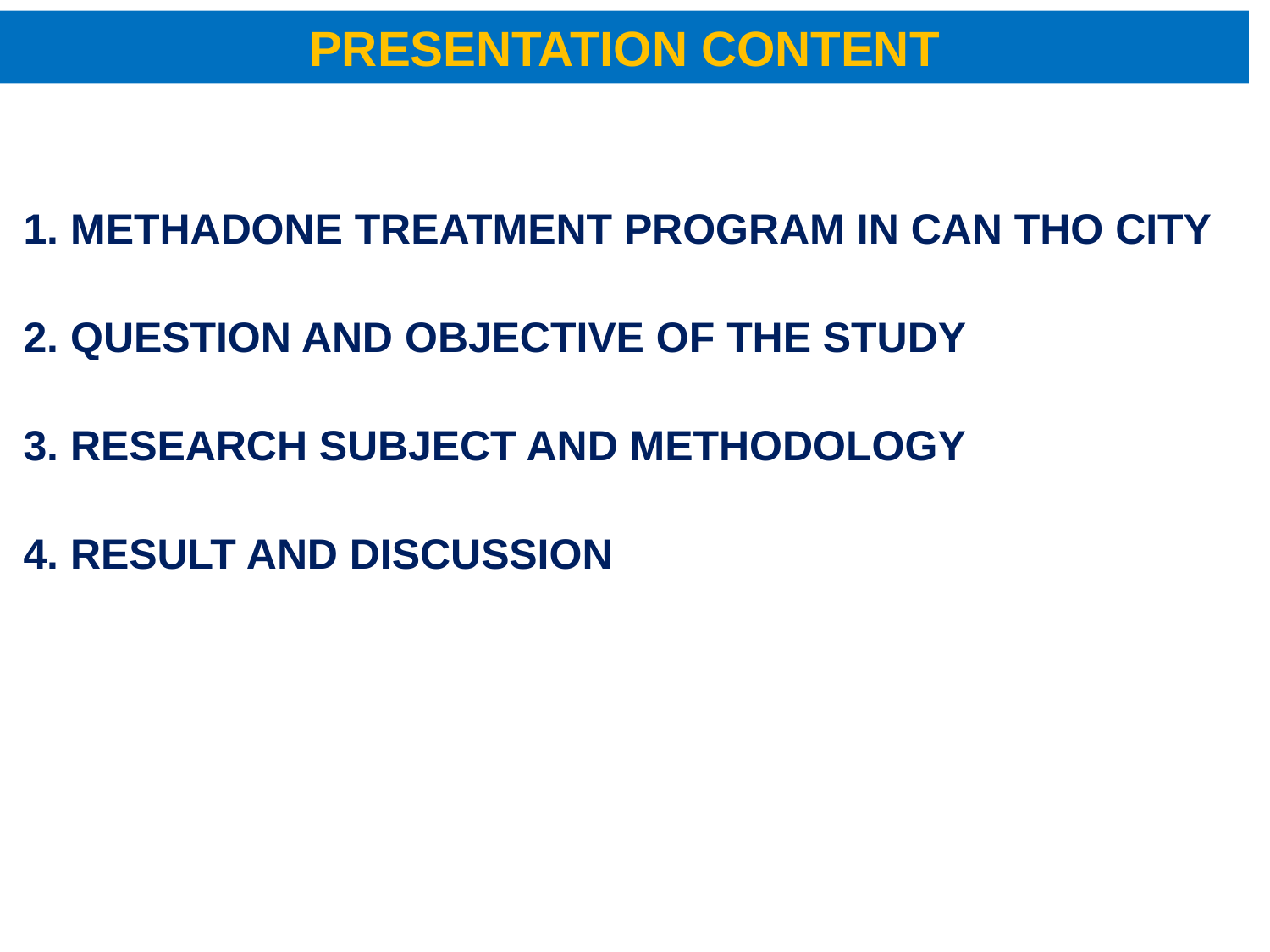

PRESENTATION CONTENT
1. METHADONE TREATMENT PROGRAM IN CAN THO CITY

2. QUESTION AND OBJECTIVE OF THE STUDY

3. RESEARCH SUBJECT AND METHODOLOGY

4. RESULT AND DISCUSSION